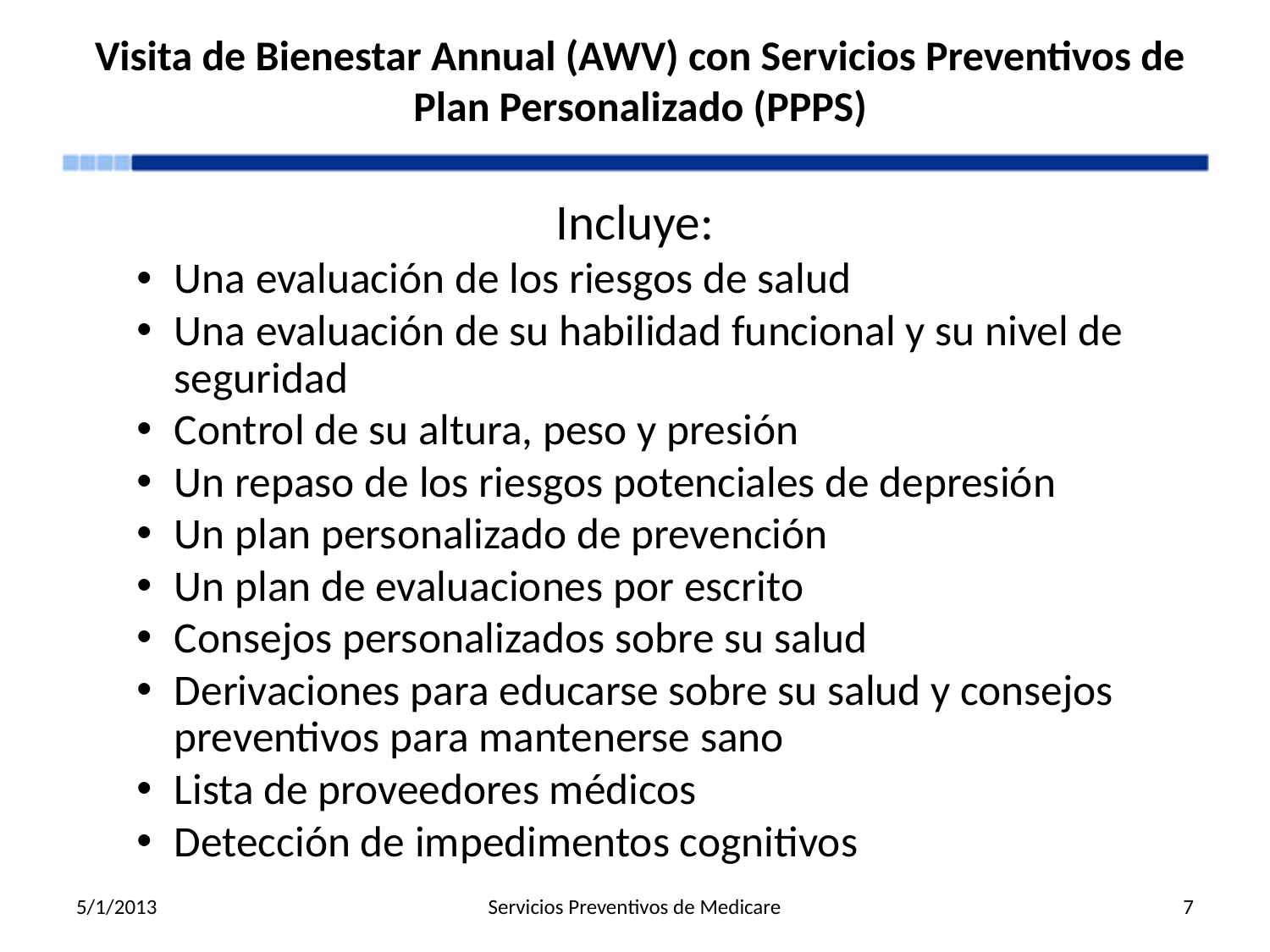

# Visita de Bienestar Annual (AWV) con Servicios Preventivos de Plan Personalizado (PPPS)
Incluye:
Una evaluación de los riesgos de salud
Una evaluación de su habilidad funcional y su nivel de seguridad
Control de su altura, peso y presión
Un repaso de los riesgos potenciales de depresión
Un plan personalizado de prevención
Un plan de evaluaciones por escrito
Consejos personalizados sobre su salud
Derivaciones para educarse sobre su salud y consejos preventivos para mantenerse sano
Lista de proveedores médicos
Detección de impedimentos cognitivos

5/1/2013
Servicios Preventivos de Medicare
7